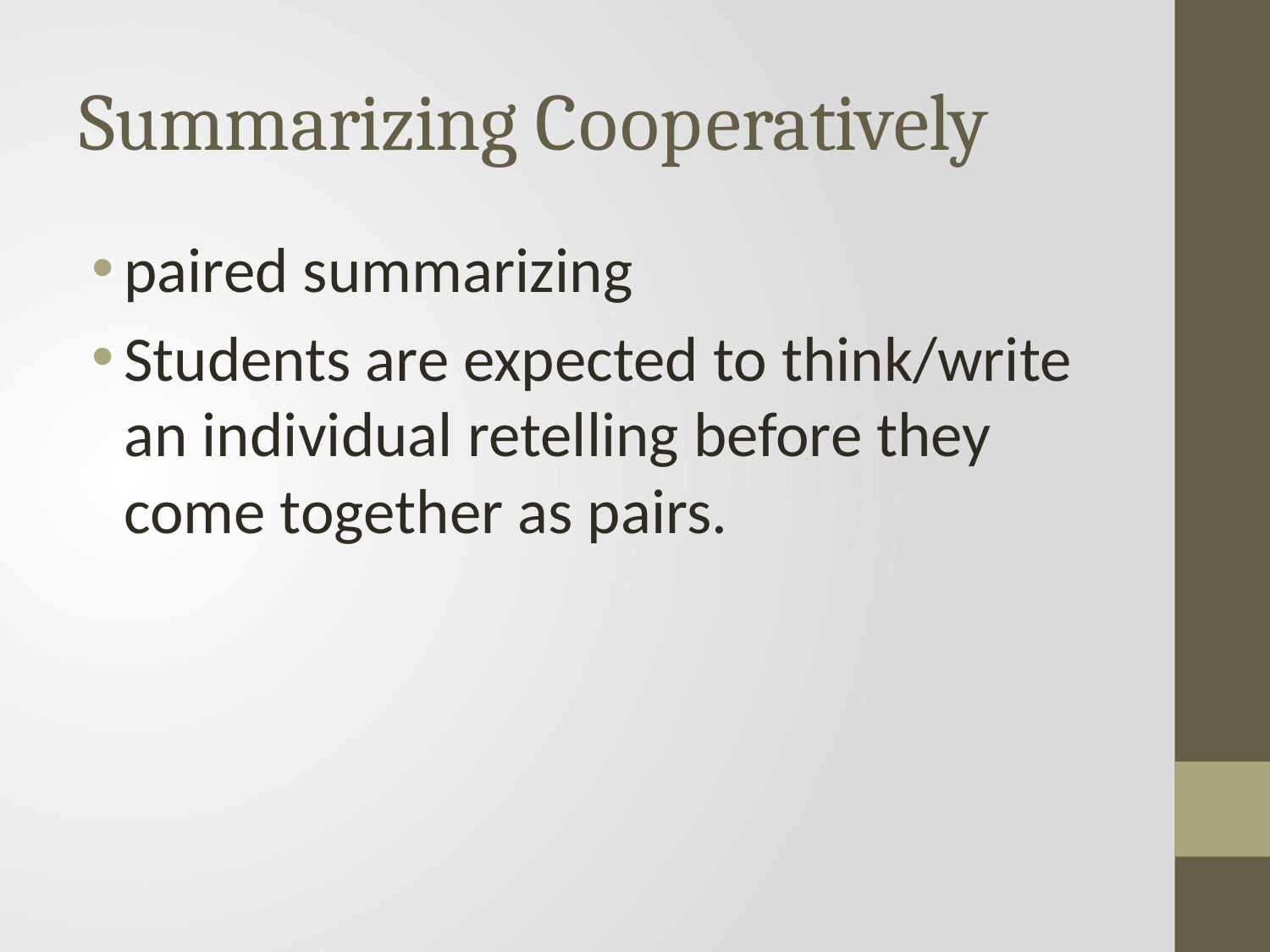

# Summarizing Cooperatively
paired summarizing
Students are expected to think/write an individual retelling before they come together as pairs.